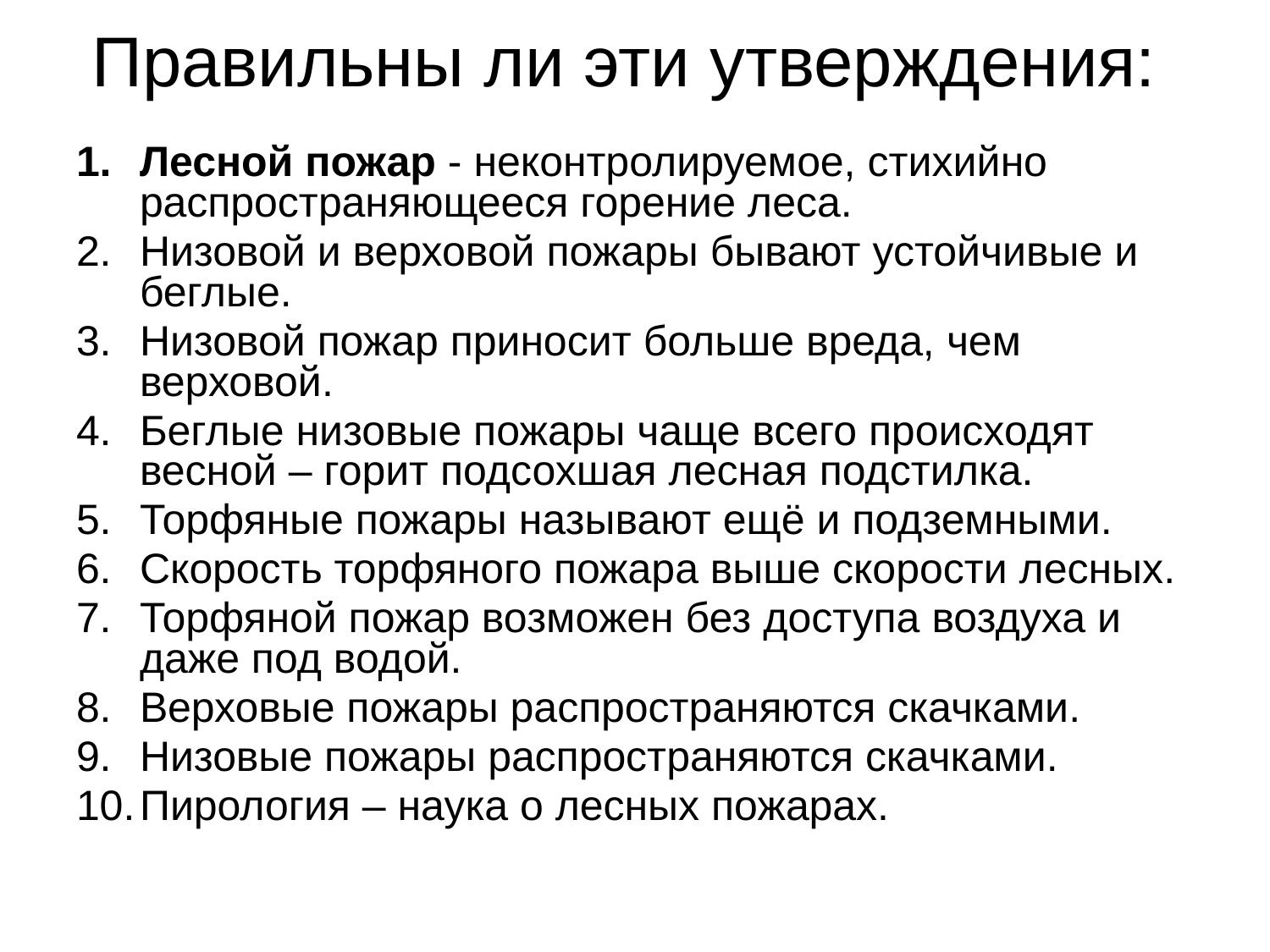

# Правильны ли эти утверждения:
Лесной пожар - неконтролируемое, стихийно распространяющееся горение леса.
Низовой и верховой пожары бывают устойчивые и беглые.
Низовой пожар приносит больше вреда, чем верховой.
Беглые низовые пожары чаще всего происходят весной – горит подсохшая лесная подстилка.
Торфяные пожары называют ещё и подземными.
Скорость торфяного пожара выше скорости лесных.
Торфяной пожар возможен без доступа воздуха и даже под водой.
Верховые пожары распространяются скачками.
Низовые пожары распространяются скачками.
Пирология – наука о лесных пожарах.